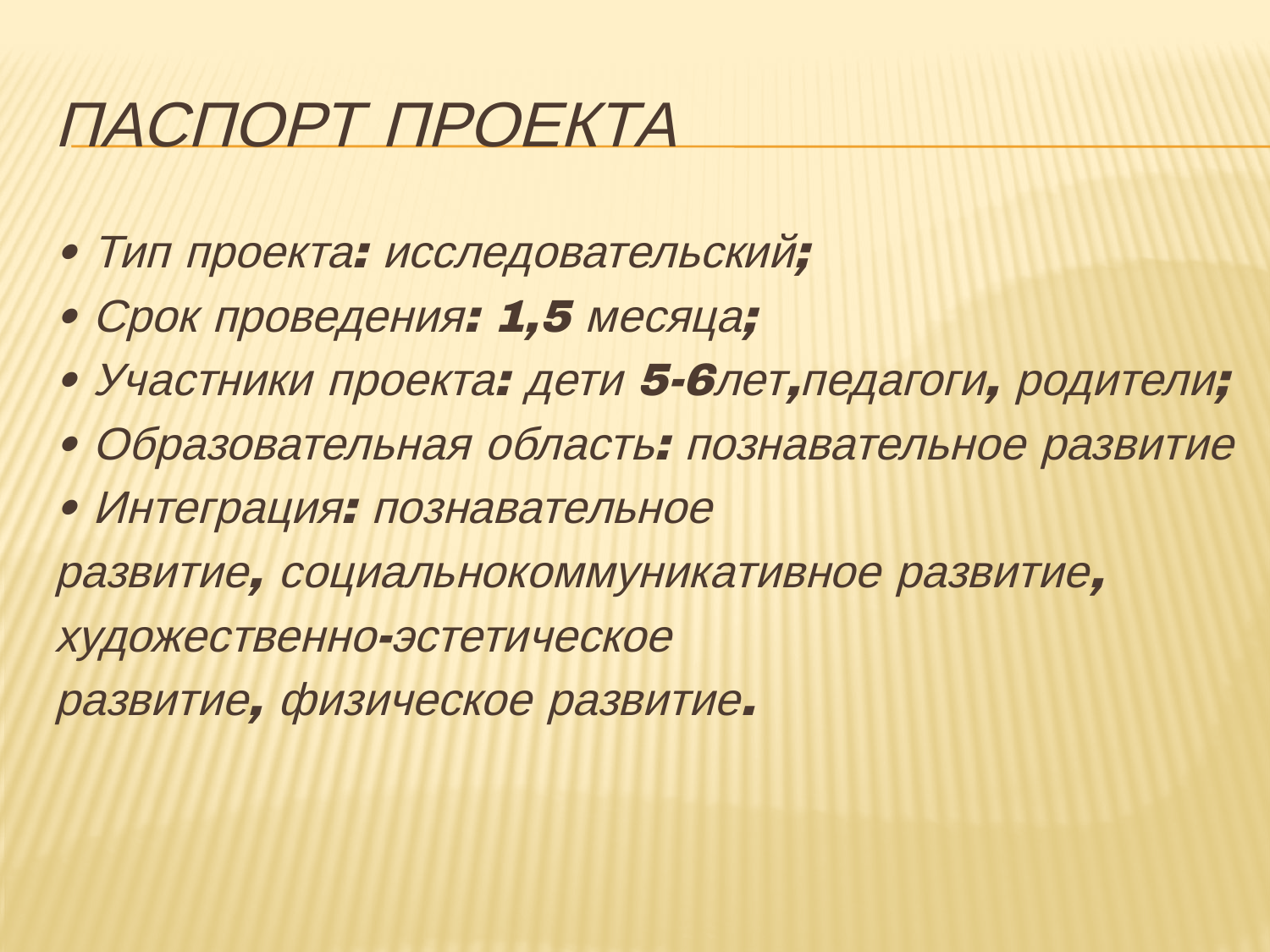

# Паспорт проекта
• Тип проекта: исследовательский;
• Срок проведения: 1,5 месяца;
• Участники проекта: дети 5-6лет,педагоги, родители;
• Образовательная область: познавательное развитие
• Интеграция: познавательное
развитие, социальнокоммуникативное развитие,
художественно-эстетическое
развитие, физическое развитие.